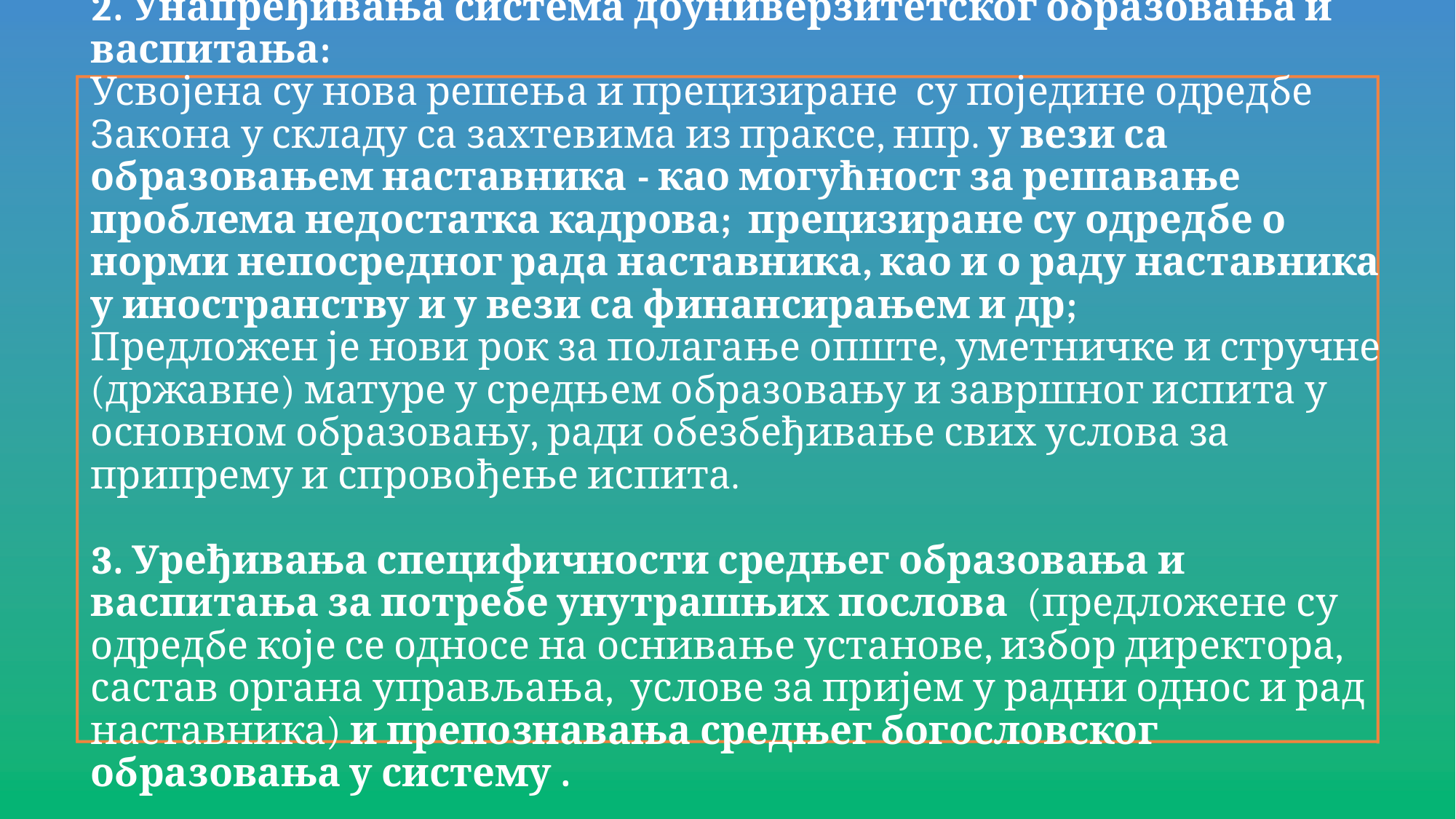

# 2. Унапређивања система доуниверзитетског образовања и васпитања: Усвојена су нова решења и прецизиране  су поједине одредбе Закона у складу са захтевима из праксе, нпр. у вези са образовањем наставника - као могућност за решавање проблема недостатка кадрова;  прецизиране су одредбе о норми непосредног рада наставника, као и о раду наставника у иностранству и у вези са финансирањем и др; Предложен је нови рок за полагање опште, уметничке и стручне (државне) матуре у средњем образовању и завршног испита у основном образовању, ради обезбеђивање свих услова за припрему и спровођење испита.   3. Уређивања специфичности средњег образовања и васпитања за потребе унутрашњих послова  (предложене су одредбе које се односе на оснивање установе, избор директора, састав органа управљања,  услове за пријем у радни однос и рад наставника) и препознавања средњег богословског образовања у систему .